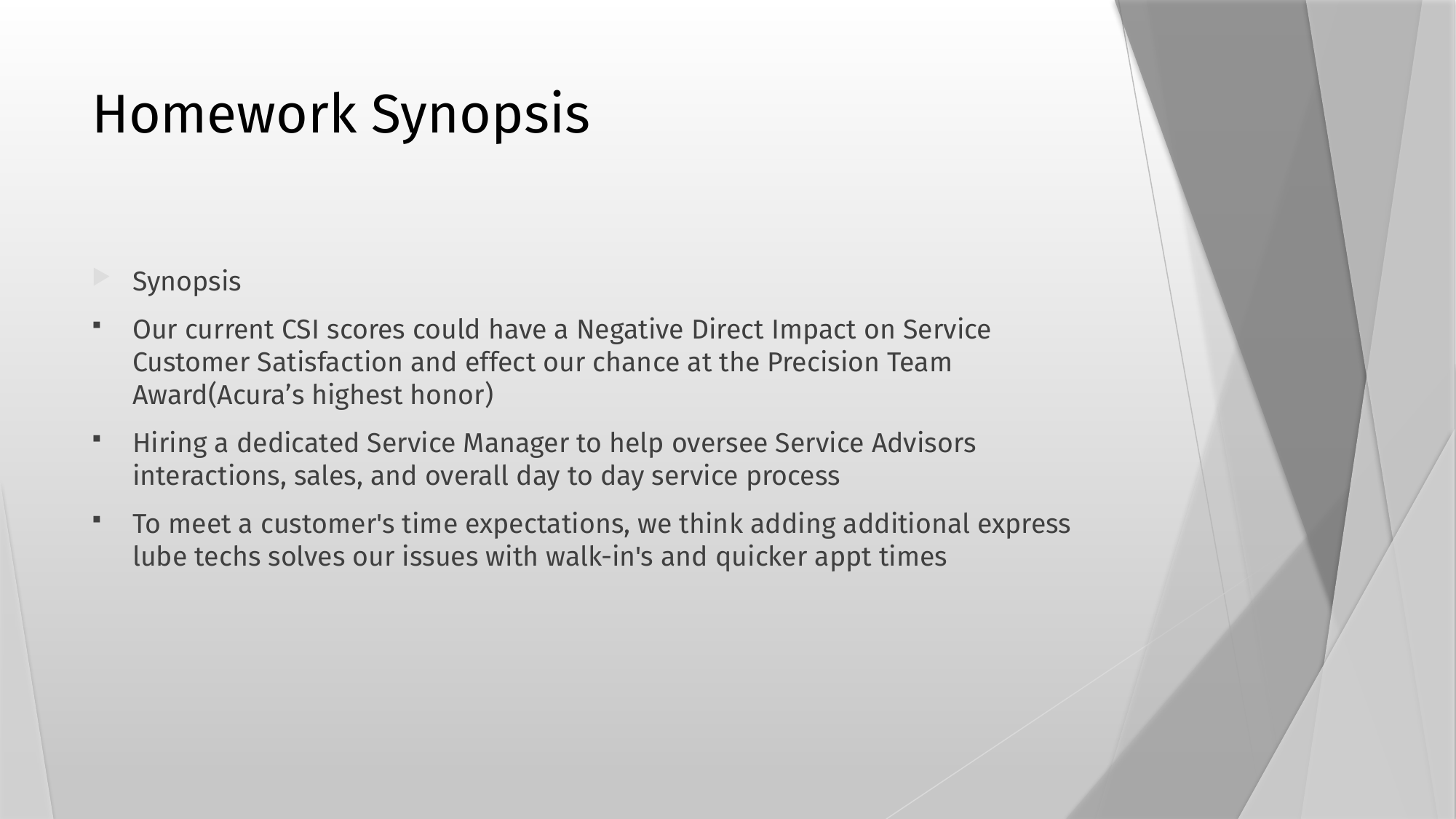

# Homework Synopsis
Synopsis
Our current CSI scores could have a Negative Direct Impact on Service Customer Satisfaction and effect our chance at the Precision Team Award(Acura’s highest honor)
Hiring a dedicated Service Manager to help oversee Service Advisors interactions, sales, and overall day to day service process
To meet a customer's time expectations, we think adding additional express lube techs solves our issues with walk-in's and quicker appt times